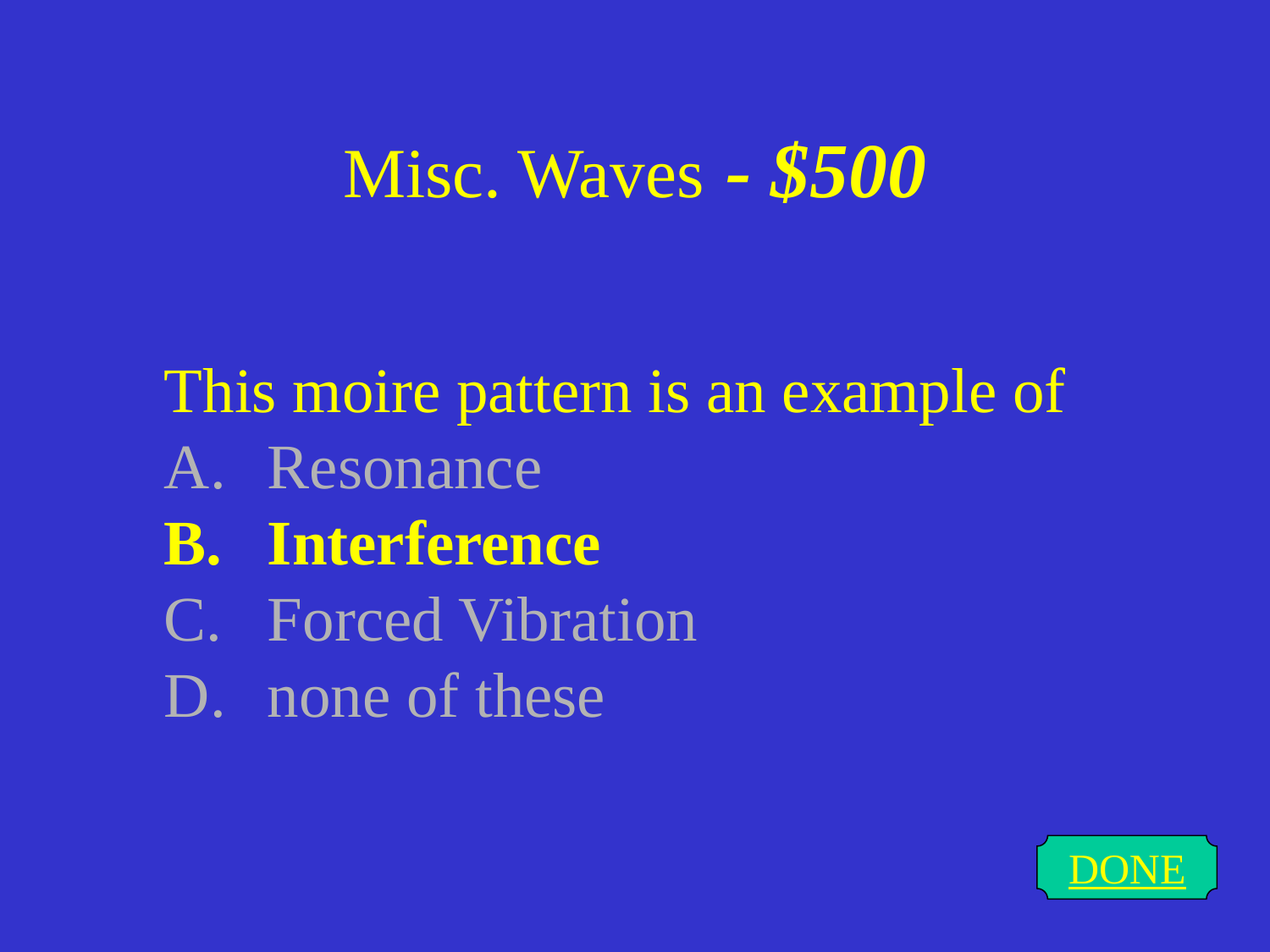

# Misc. Waves - $500
This moire pattern is an example of
Resonance
Interference
Forced Vibration
none of these

DONE